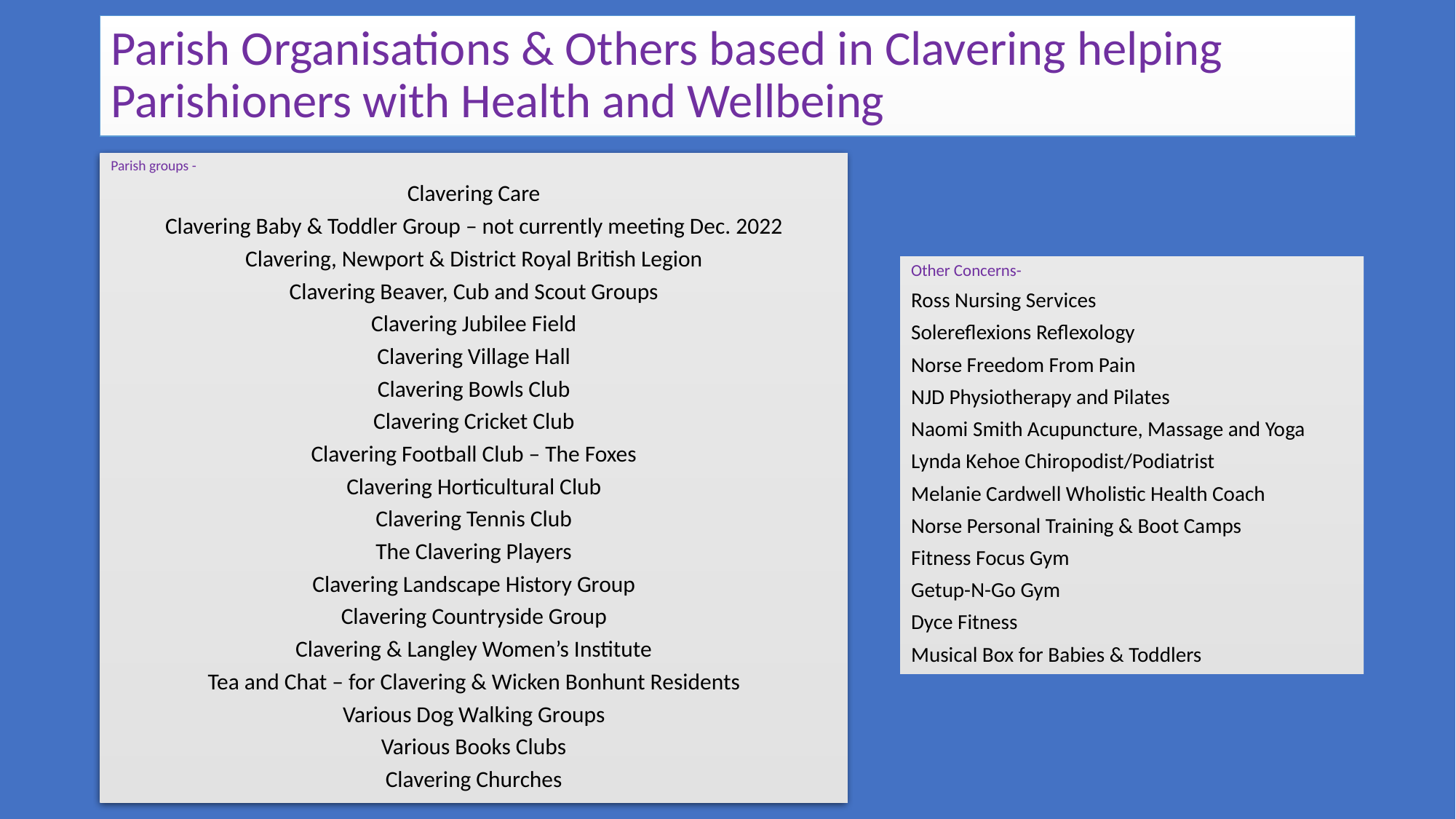

# Parish Organisations & Others based in Clavering helping Parishioners with Health and Wellbeing
Parish groups -
Clavering Care
Clavering Baby & Toddler Group – not currently meeting Dec. 2022
Clavering, Newport & District Royal British Legion
Clavering Beaver, Cub and Scout Groups
Clavering Jubilee Field
Clavering Village Hall
Clavering Bowls Club
Clavering Cricket Club
Clavering Football Club – The Foxes
Clavering Horticultural Club
Clavering Tennis Club
The Clavering Players
Clavering Landscape History Group
Clavering Countryside Group
Clavering & Langley Women’s Institute
Tea and Chat – for Clavering & Wicken Bonhunt Residents
Various Dog Walking Groups
Various Books Clubs
Clavering Churches
Other Concerns-
Ross Nursing Services
Solereflexions Reflexology
Norse Freedom From Pain
NJD Physiotherapy and Pilates
Naomi Smith Acupuncture, Massage and Yoga
Lynda Kehoe Chiropodist/Podiatrist
Melanie Cardwell Wholistic Health Coach
Norse Personal Training & Boot Camps
Fitness Focus Gym
Getup-N-Go Gym
Dyce Fitness
Musical Box for Babies & Toddlers